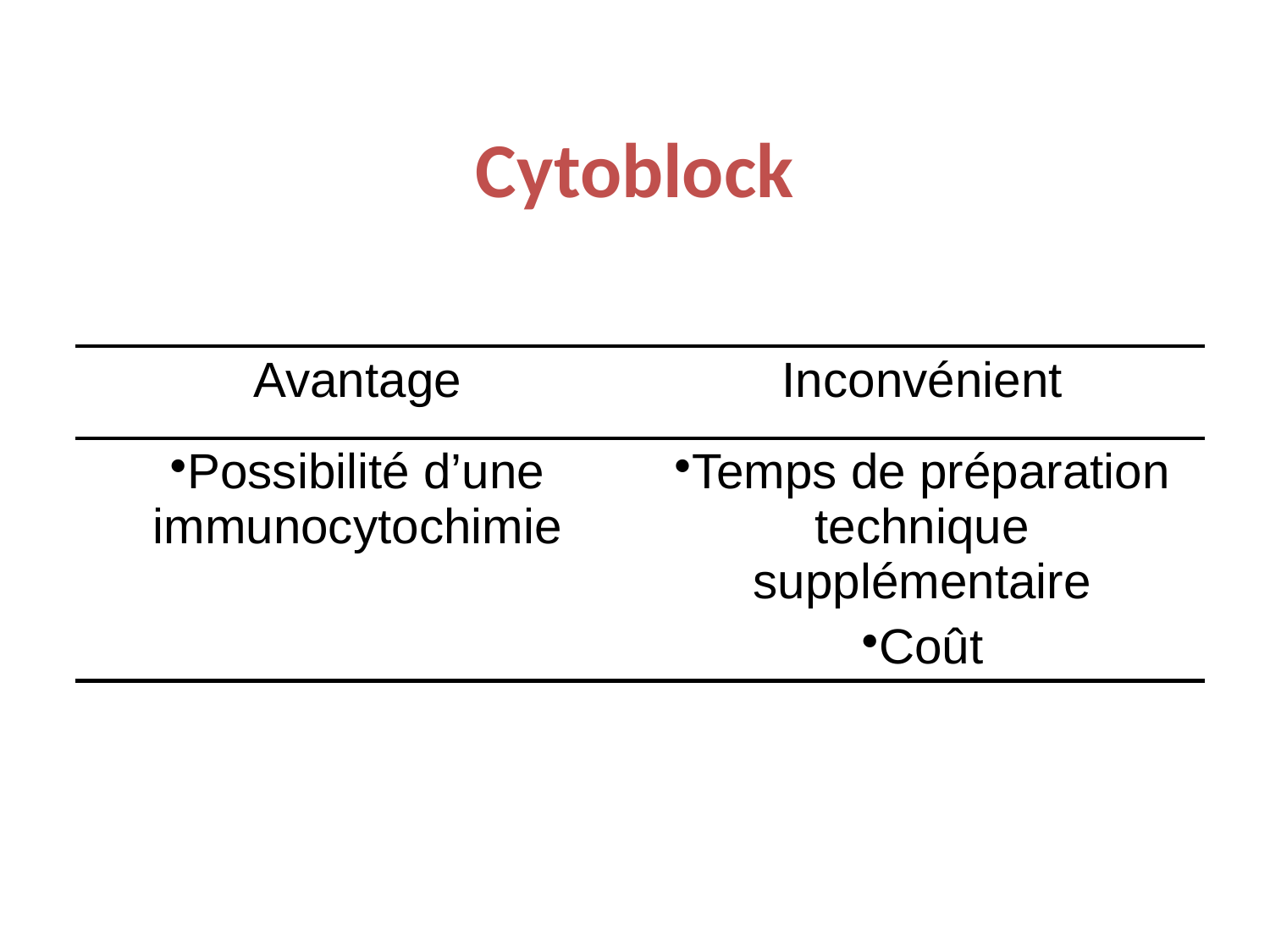

Cytoblock
| Avantage | Inconvénient |
| --- | --- |
| Possibilité d’une immunocytochimie | Temps de préparation technique supplémentaire Coût |